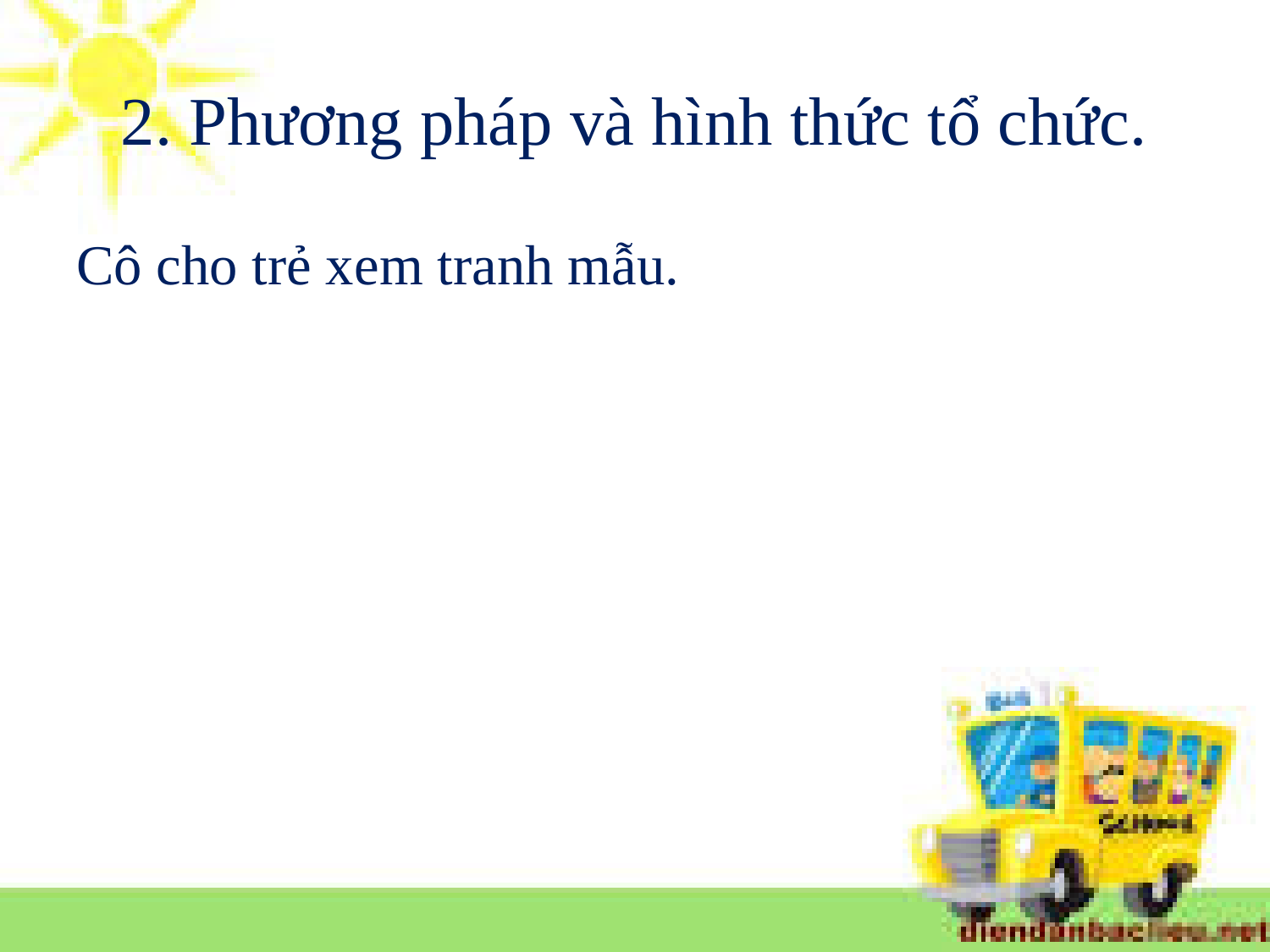

# 2. Phương pháp và hình thức tổ chức.
Cô cho trẻ xem tranh mẫu.